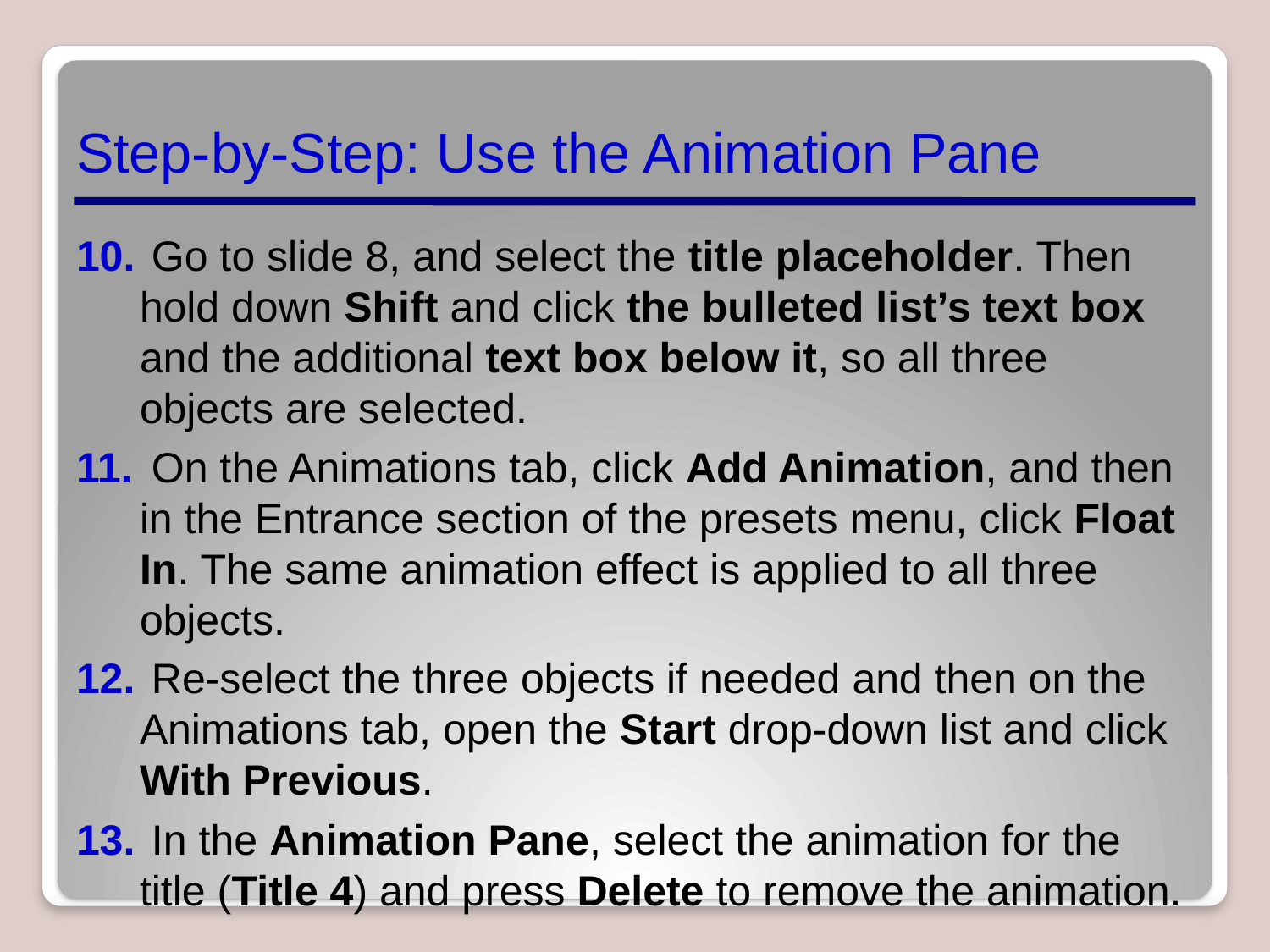

# Step-by-Step: Use the Animation Pane
 Go to slide 8, and select the title placeholder. Then hold down Shift and click the bulleted list’s text box and the additional text box below it, so all three objects are selected.
 On the Animations tab, click Add Animation, and then in the Entrance section of the presets menu, click Float In. The same animation effect is applied to all three objects.
 Re-select the three objects if needed and then on the Animations tab, open the Start drop-down list and click With Previous.
 In the Animation Pane, select the animation for the title (Title 4) and press Delete to remove the animation.